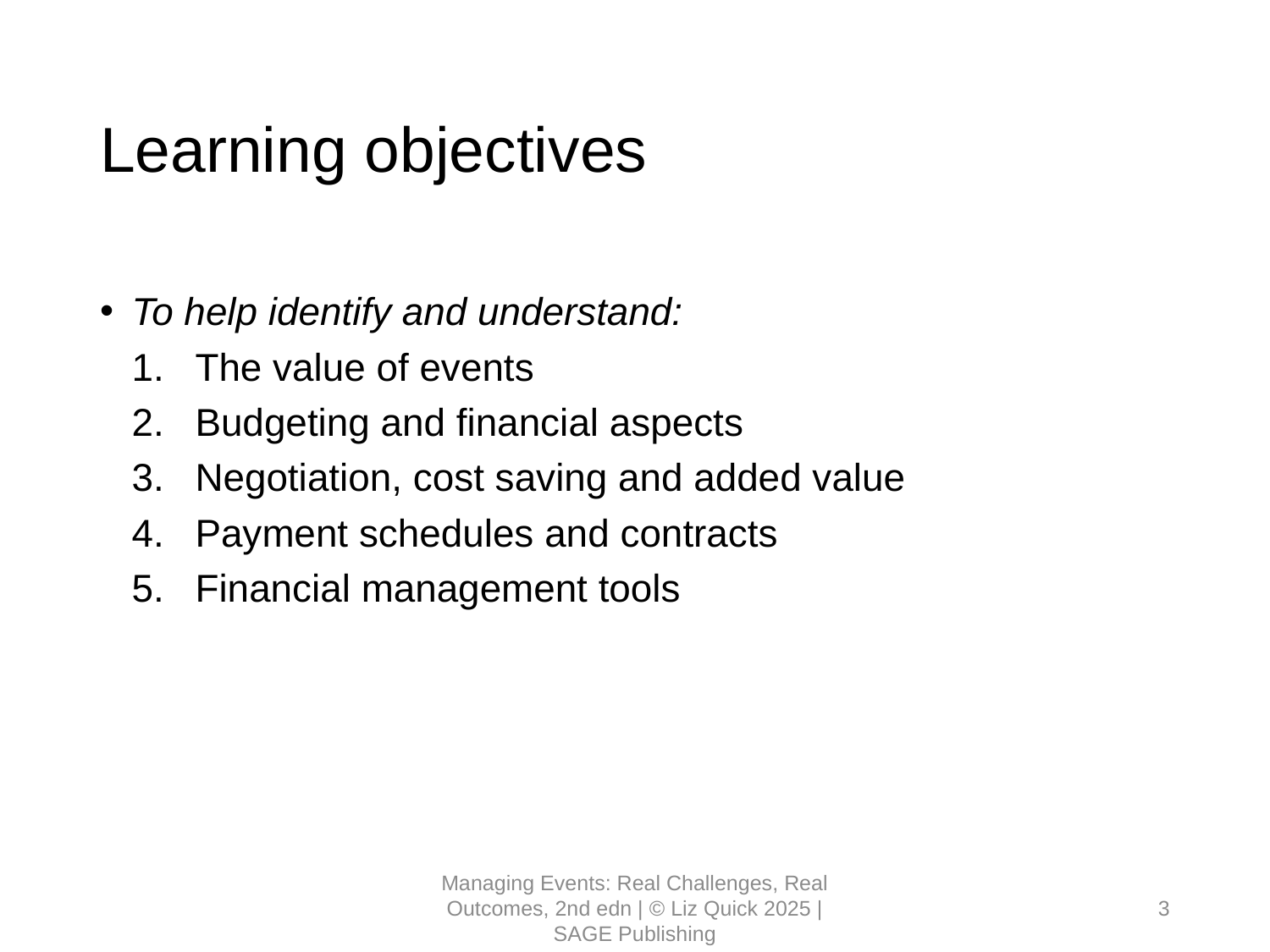

# Learning objectives
To help identify and understand:
The value of events
Budgeting and financial aspects
Negotiation, cost saving and added value
Payment schedules and contracts
Financial management tools
Managing Events: Real Challenges, Real Outcomes, 2nd edn | © Liz Quick 2025 | SAGE Publishing
3